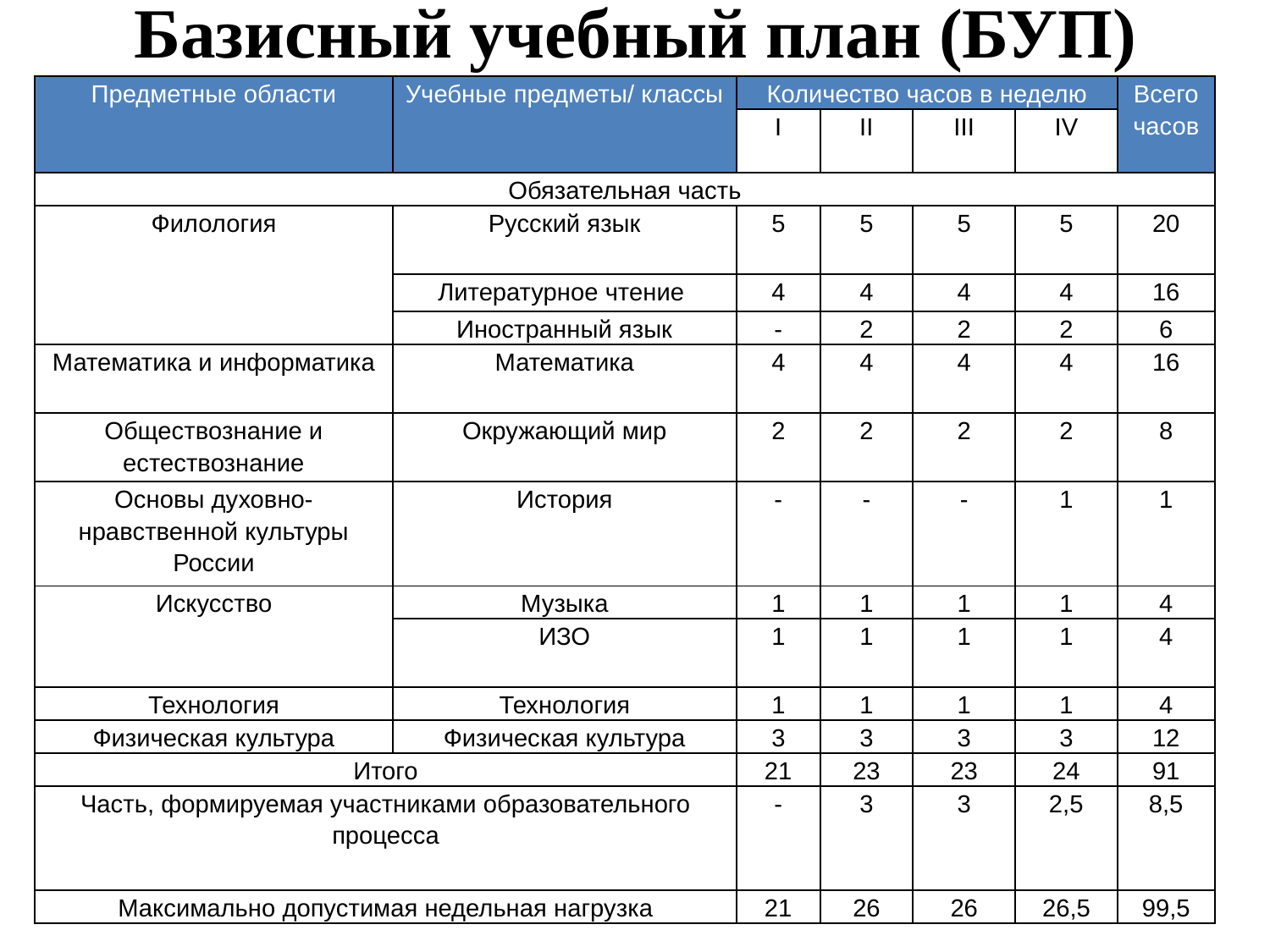

Базисный учебный план (БУП)
#

| Предметные области | Учебные предметы/ классы | Количество часов в неделю |  |  |  | Всего часов |
| --- | --- | --- | --- | --- | --- | --- |
|  |  | I | II | III | IV |  |
| Обязательная часть |  |  |  |  |  |  |
| Филология | Русский язык | 5 | 5 | 5 | 5 | 20 |
|  | Литературное чтение | 4 | 4 | 4 | 4 | 16 |
|  | Иностранный язык | - | 2 | 2 | 2 | 6 |
| Математика и информатика | Математика | 4 | 4 | 4 | 4 | 16 |
| Обществознание и естествознание | Окружающий мир | 2 | 2 | 2 | 2 | 8 |
| Основы духовно-нравственной культуры России | История | - | - | - | 1 | 1 |
| Искусство | Музыка | 1 | 1 | 1 | 1 | 4 |
|  | ИЗО | 1 | 1 | 1 | 1 | 4 |
| Технология | Технология | 1 | 1 | 1 | 1 | 4 |
| Физическая культура | Физическая культура | 3 | 3 | 3 | 3 | 12 |
| Итого |  | 21 | 23 | 23 | 24 | 91 |
| Часть, формируемая участниками образовательного процесса |  | - | 3 | 3 | 2,5 | 8,5 |
| Максимально допустимая недельная нагрузка |  | 21 | 26 | 26 | 26,5 | 99,5 |